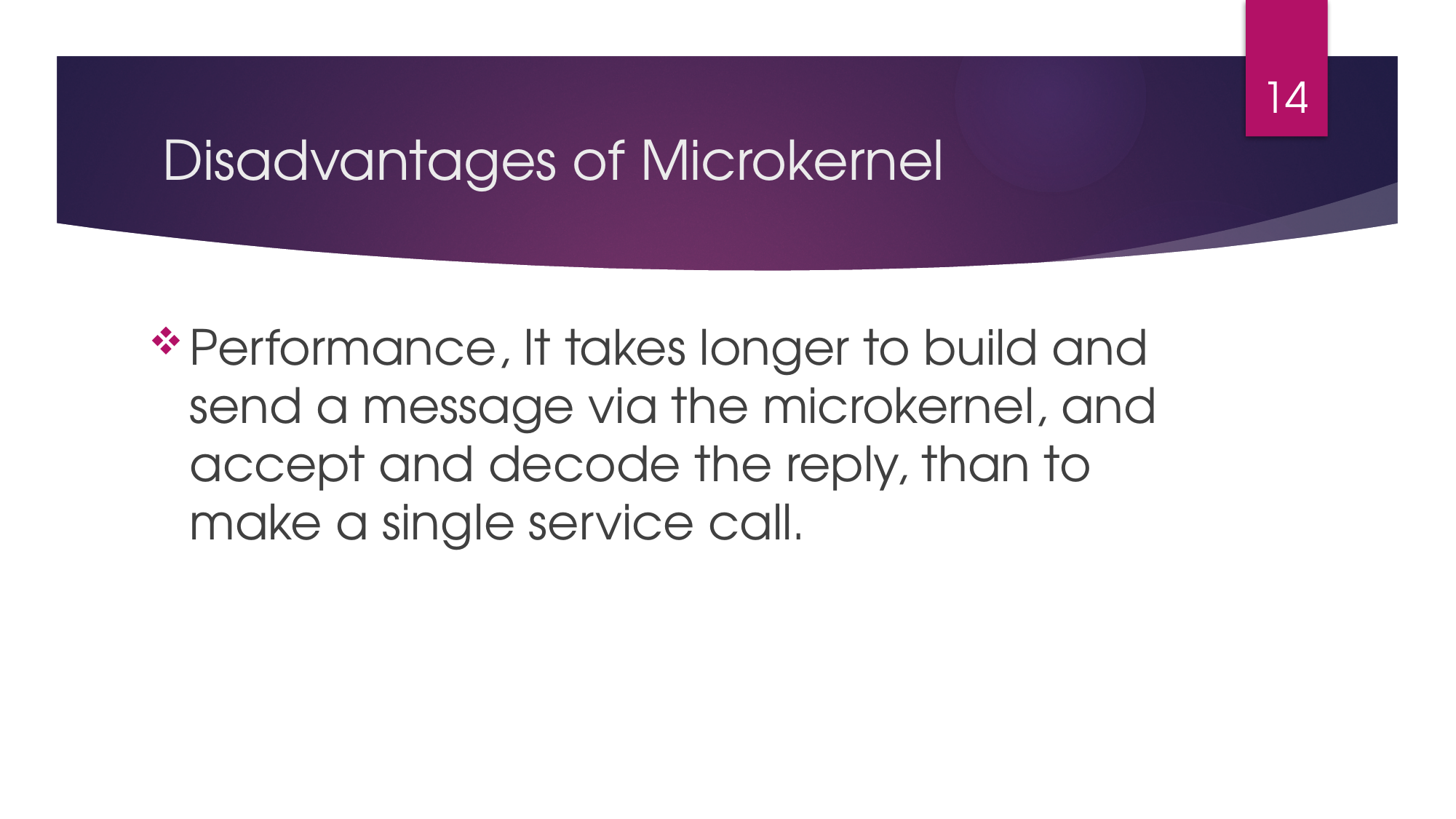

14
# Disadvantages of Microkernel
Performance, It takes longer to build and send a message via the microkernel, and accept and decode the reply, than to make a single service call.